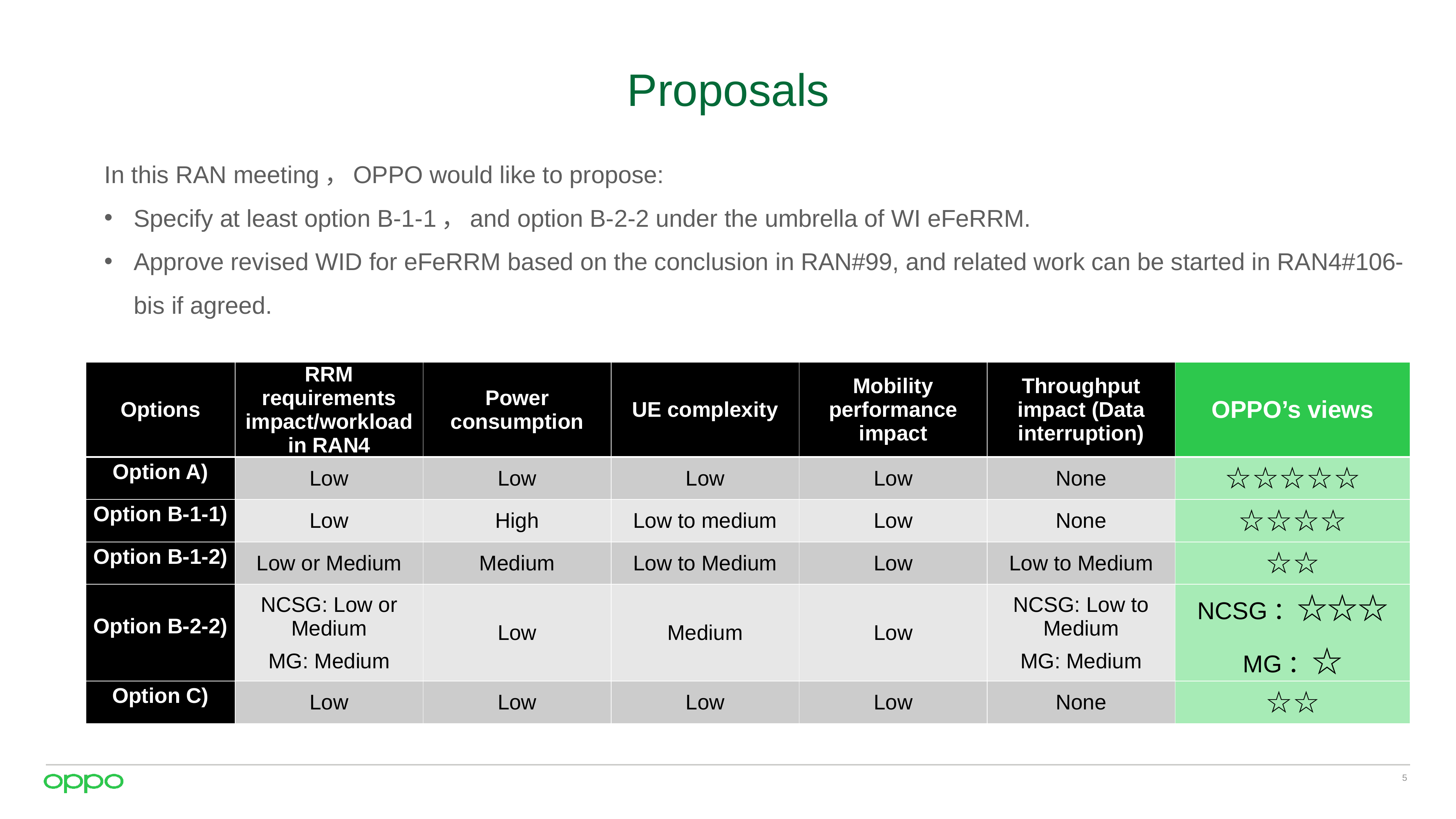

# Proposals
In this RAN meeting，OPPO would like to propose:
Specify at least option B-1-1，and option B-2-2 under the umbrella of WI eFeRRM.
Approve revised WID for eFeRRM based on the conclusion in RAN#99, and related work can be started in RAN4#106-bis if agreed.
| Options | RRM requirements impact/workload in RAN4 | Power consumption | UE complexity | Mobility performance impact | Throughput impact (Data interruption) | OPPO’s views |
| --- | --- | --- | --- | --- | --- | --- |
| Option A) | Low | Low | Low | Low | None | ☆☆☆☆☆ |
| Option B-1-1) | Low | High | Low to medium | Low | None | ☆☆☆☆ |
| Option B-1-2) | Low or Medium | Medium | Low to Medium | Low | Low to Medium | ☆☆ |
| Option B-2-2) | NCSG: Low or Medium MG: Medium | Low | Medium | Low | NCSG: Low to Medium MG: Medium | NCSG：☆☆☆ MG：☆ |
| Option C) | Low | Low | Low | Low | None | ☆☆ |